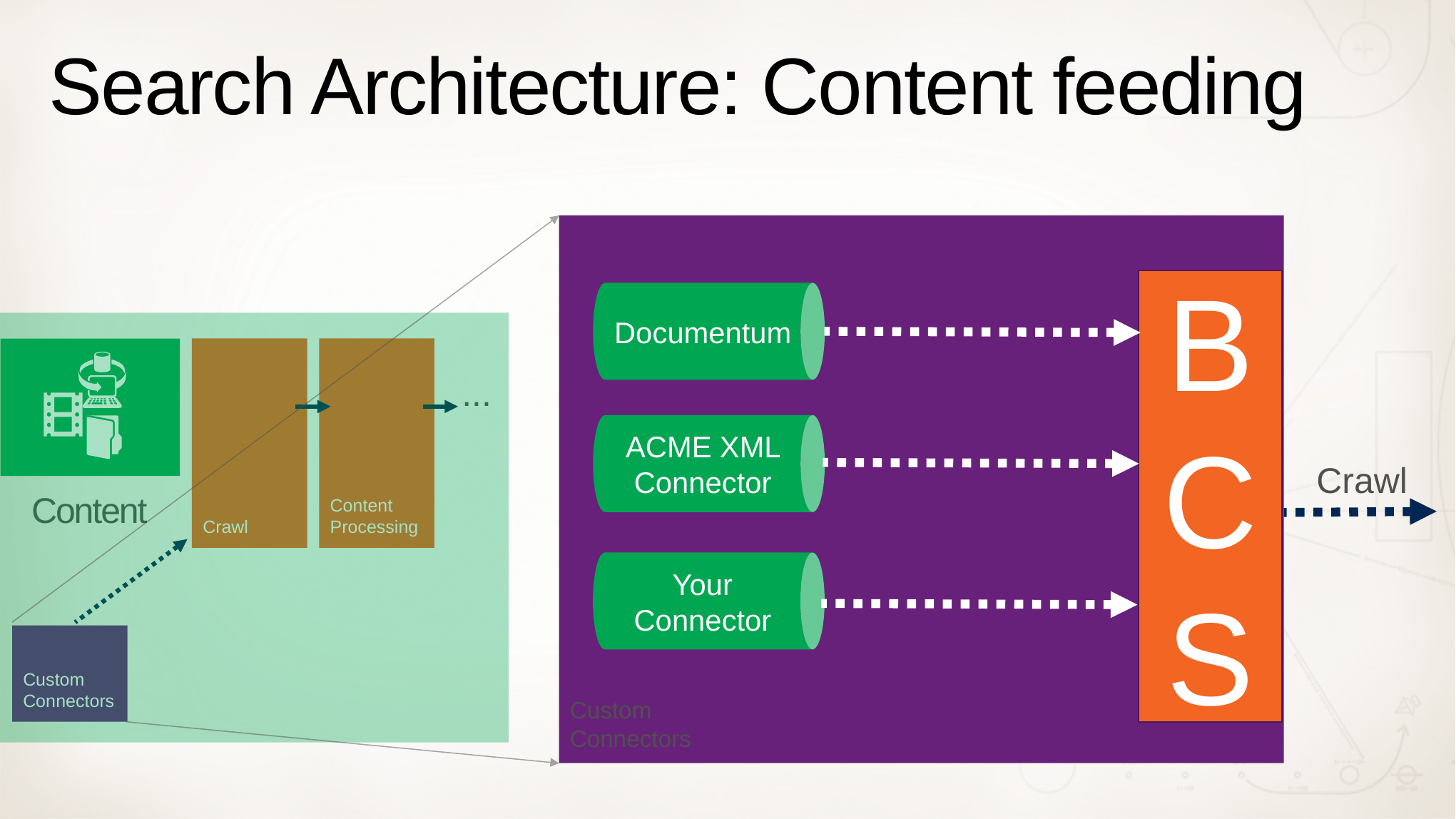

# Search Architecture: Content feeding
Custom
Connectors
Documentum
BCS
ACME XML Connector
Crawl
Your Connector

Crawl
Content
Processing

Content

Custom
Connectors
...